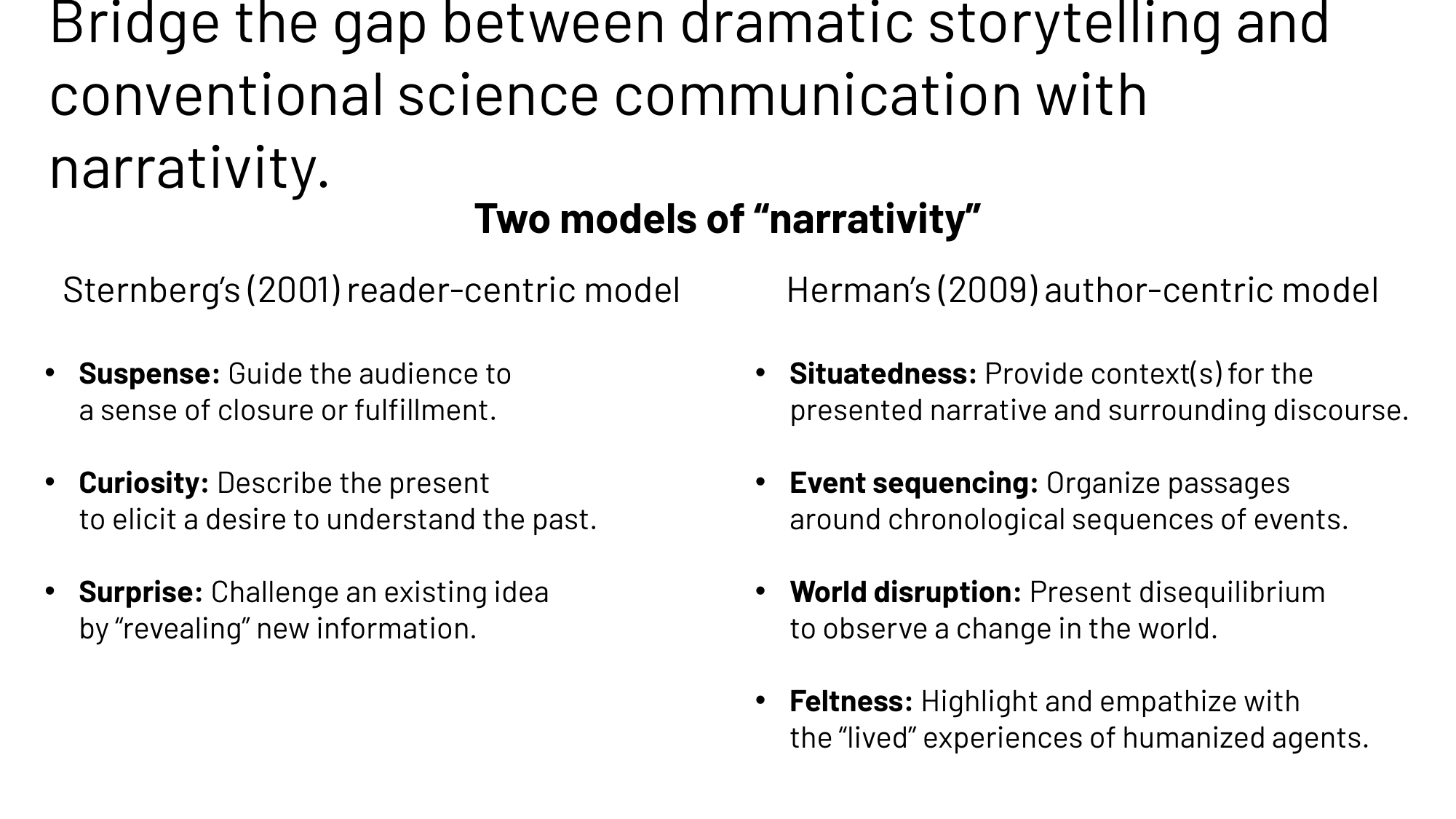

Bridge the gap between dramatic storytelling and conventional science communication with narrativity.
Two models of “narrativity”
Sternberg’s (2001) reader-centric model
Suspense: Guide the audience to
a sense of closure or fulfillment.
Curiosity: Describe the present
to elicit a desire to understand the past.
Surprise: Challenge an existing idea
by “revealing” new information.
Herman’s (2009) author-centric model
Situatedness: Provide context(s) for the presented narrative and surrounding discourse.
Event sequencing: Organize passages
around chronological sequences of events.
World disruption: Present disequilibrium
to observe a change in the world.
Feltness: Highlight and empathize with
the “lived” experiences of humanized agents.